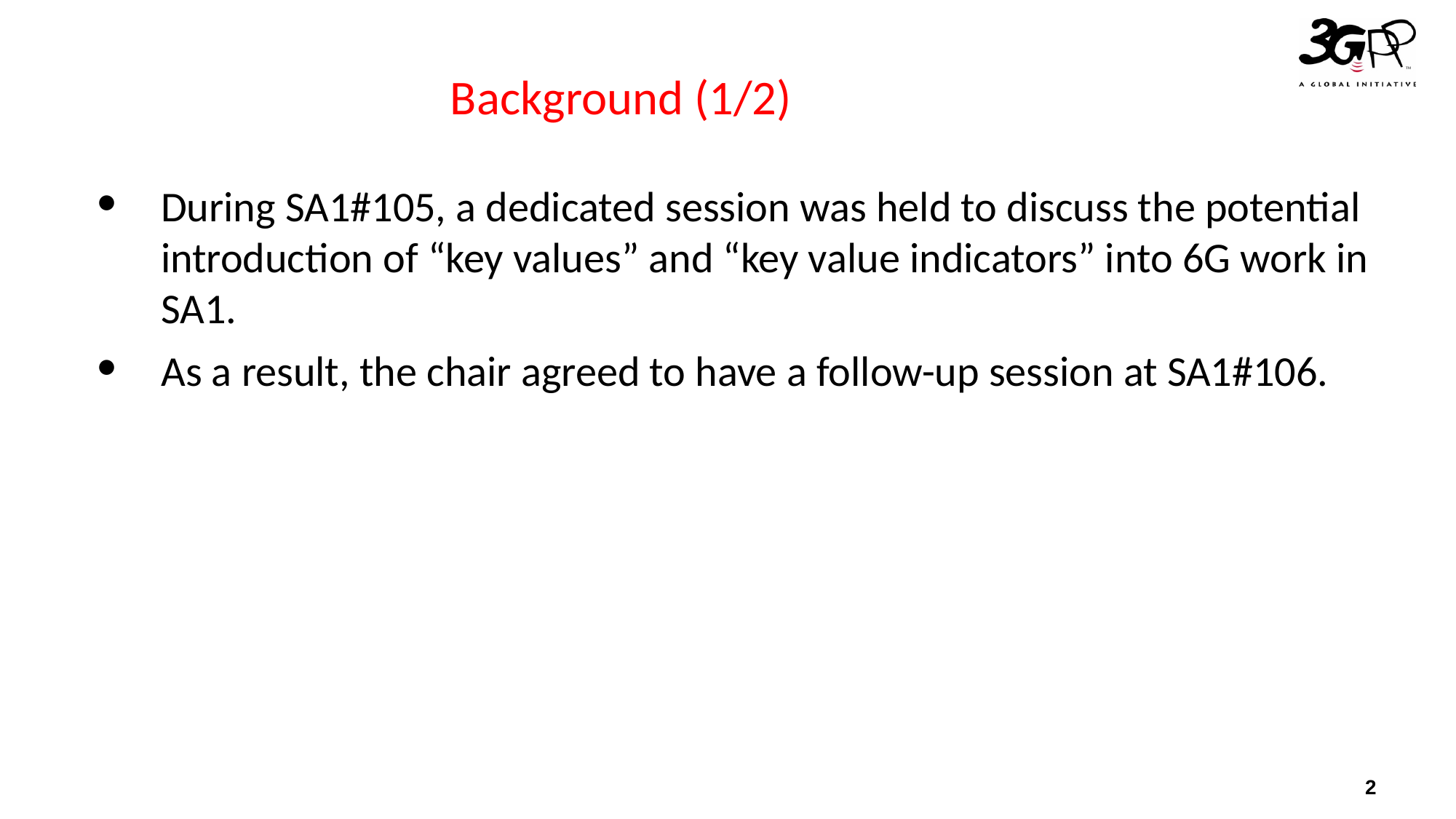

# Background (1/2)
During SA1#105, a dedicated session was held to discuss the potential introduction of “key values” and “key value indicators” into 6G work in SA1.
As a result, the chair agreed to have a follow-up session at SA1#106.